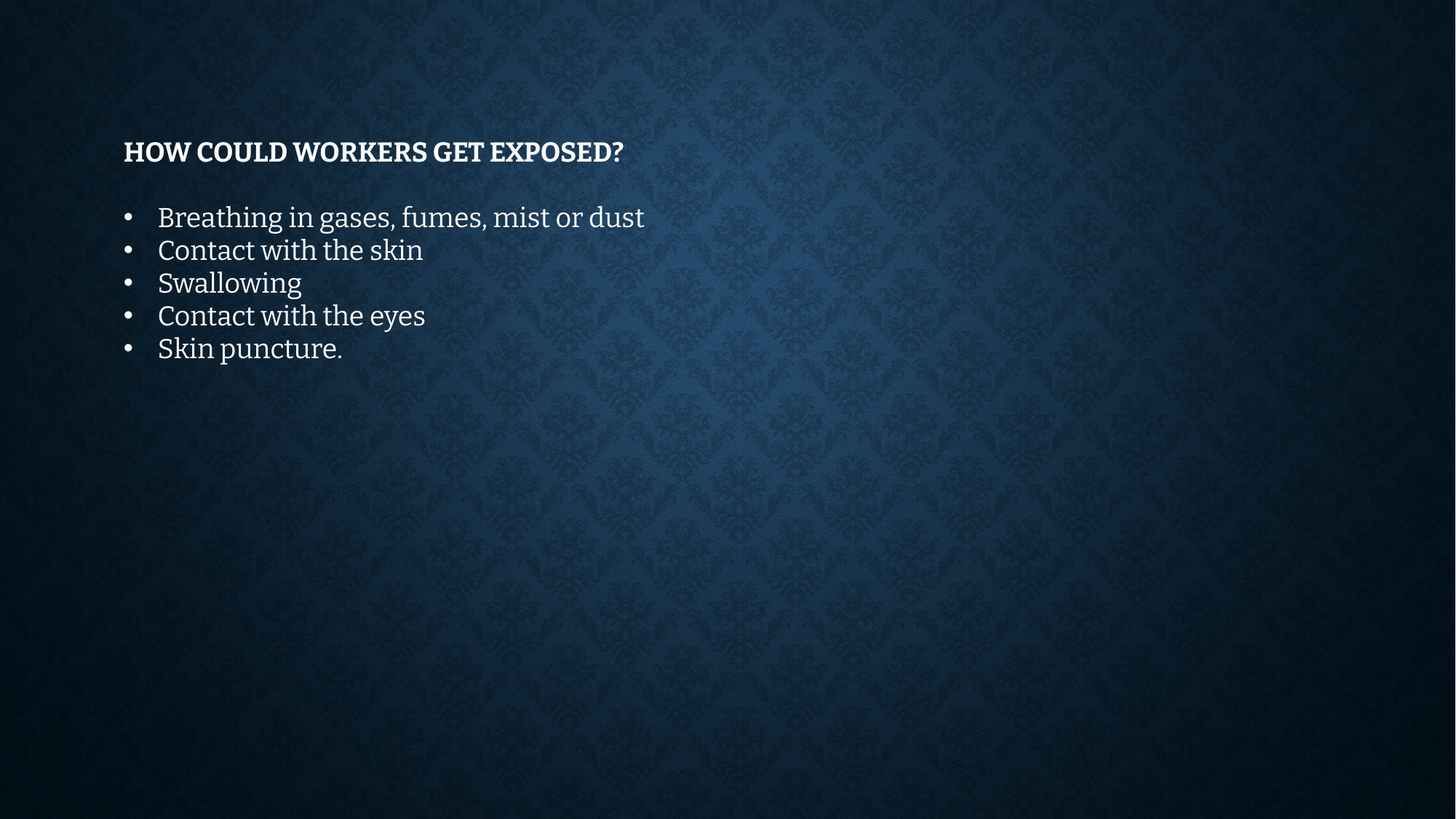

HOW COULD WORKERS GET EXPOSED?

Breathing in gases, fumes, mist or dust
Contact with the skin
Swallowing
Contact with the eyes
Skin puncture.